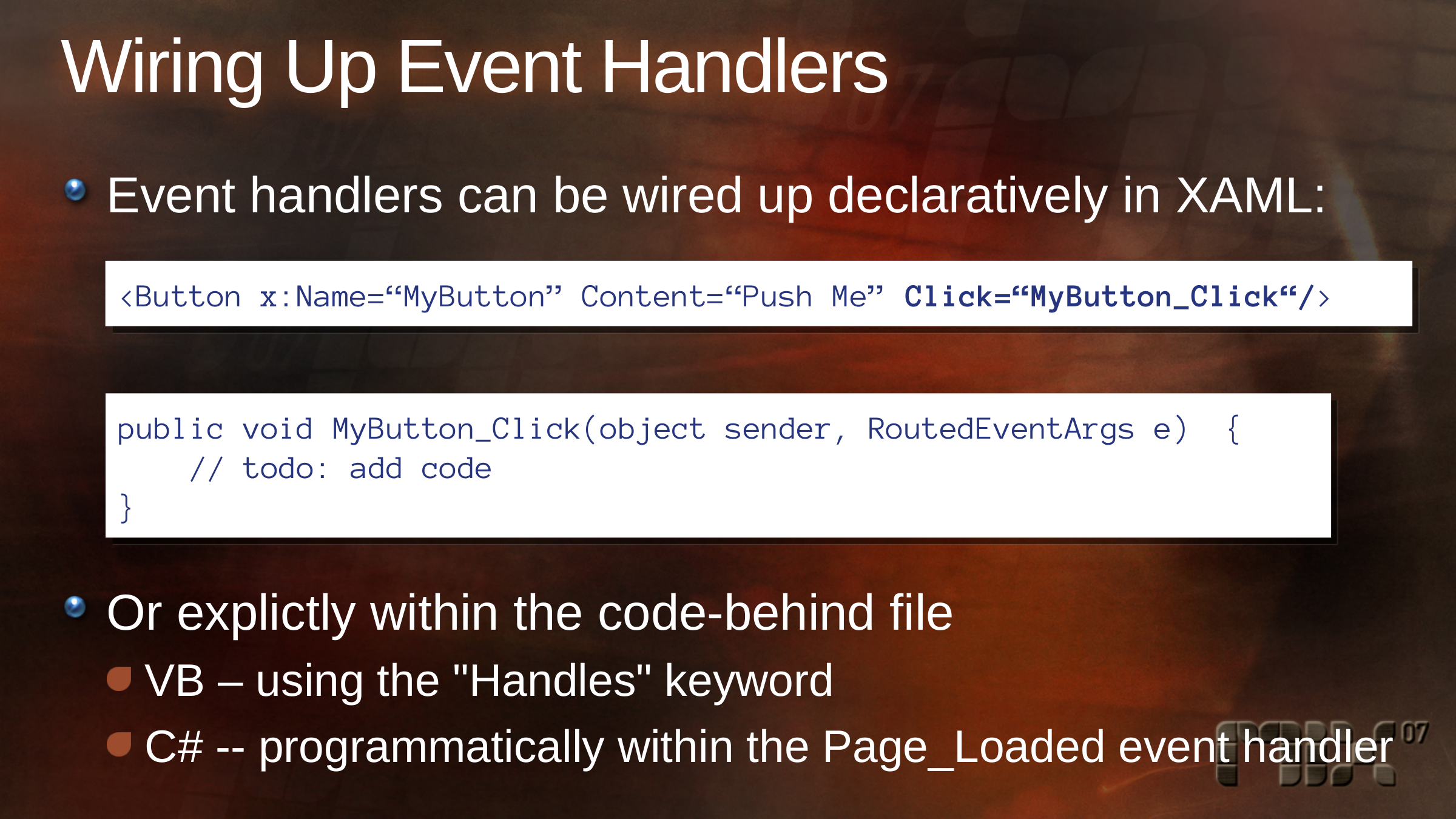

# Wiring Up Event Handlers
Event handlers can be wired up declaratively in XAML:

Or explictly within the code-behind file
VB – using the "Handles" keyword
C# -- programmatically within the Page_Loaded event handler
<Button x:Name=“MyButton” Content=“Push Me” Click=“MyButton_Click“/>
public void MyButton_Click(object sender, RoutedEventArgs e)  {
    // todo: add code
}